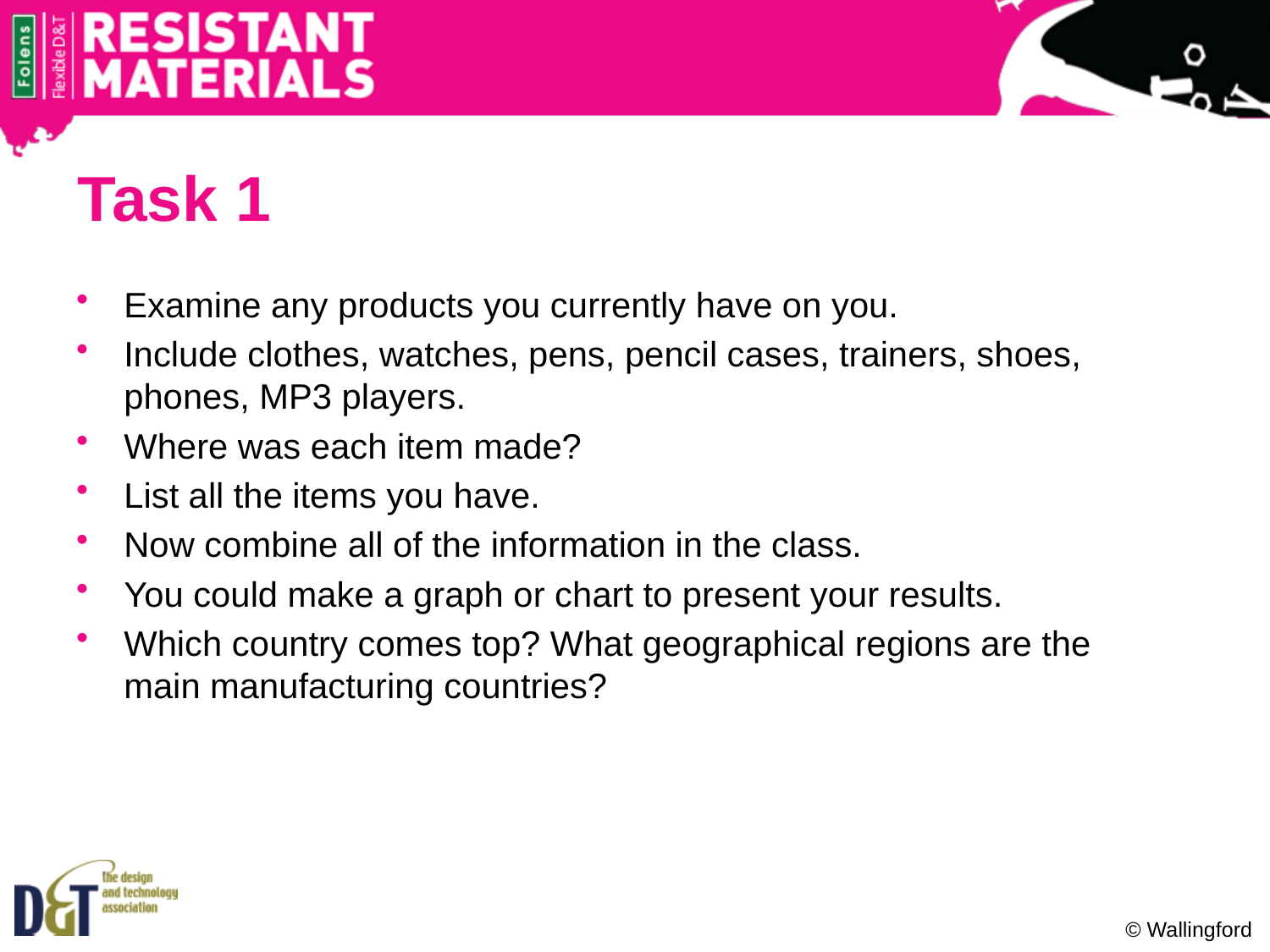

# Task 1
Examine any products you currently have on you.
Include clothes, watches, pens, pencil cases, trainers, shoes, phones, MP3 players.
Where was each item made?
List all the items you have.
Now combine all of the information in the class.
You could make a graph or chart to present your results.
Which country comes top? What geographical regions are the main manufacturing countries?
© Wallingford